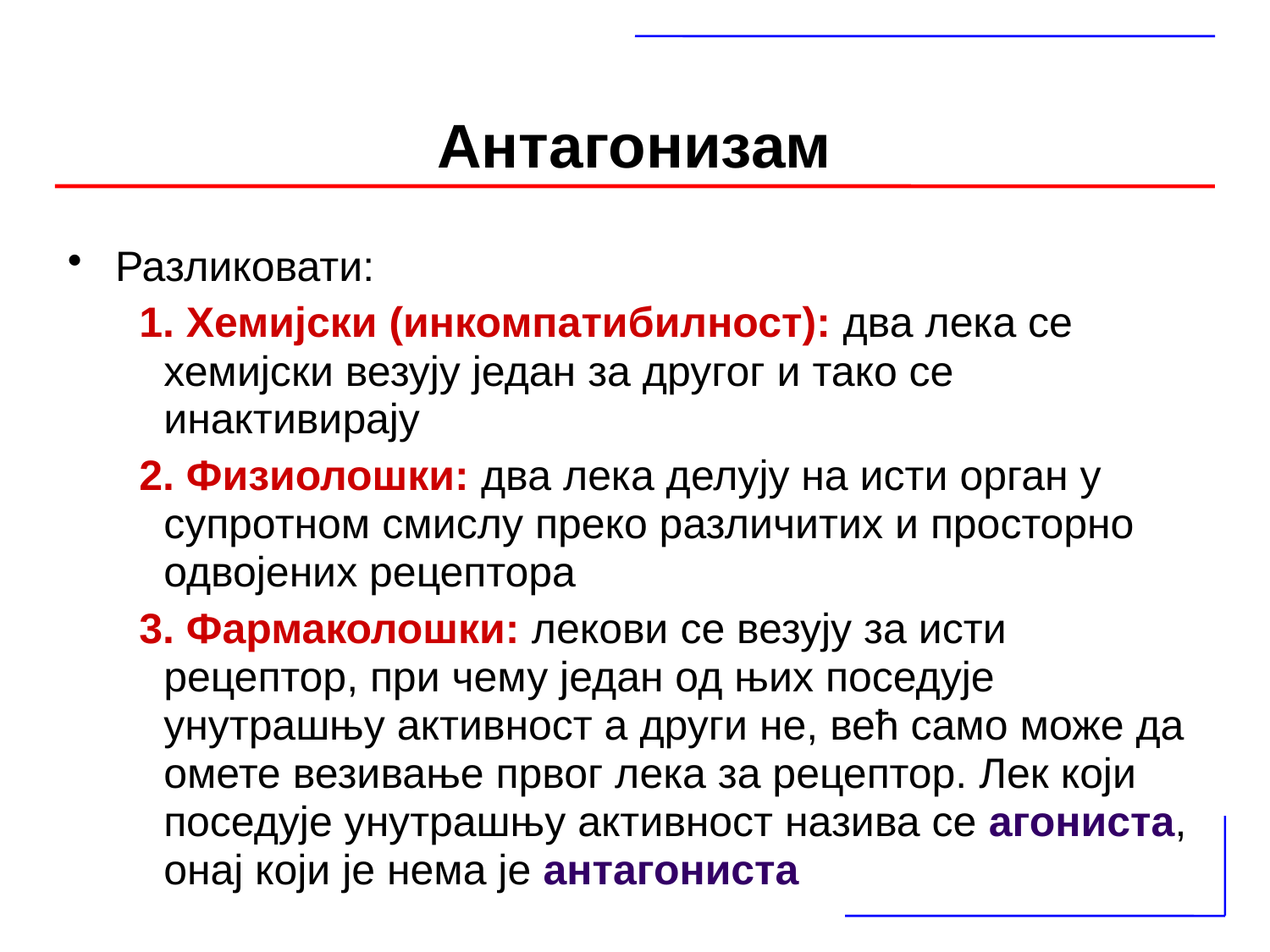

# Антагонизам
Разликовати:
  1. Хемијски (инкомпатибилност): два лека се хемијски везују један за другог и тако се инактивирају
  2. Физиолошки: два лека делују на исти орган у супротном смислу преко различитих и просторно одвојених рецептора
  3. Фармаколошки: лекови се везују за исти рецептор, при чему један од њих поседује унутрашњу активност а други не, већ само може да омете везивање првог лека за рецептор. Лек који поседује унутрашњу активност назива се агониста, онај који је нема је антагониста